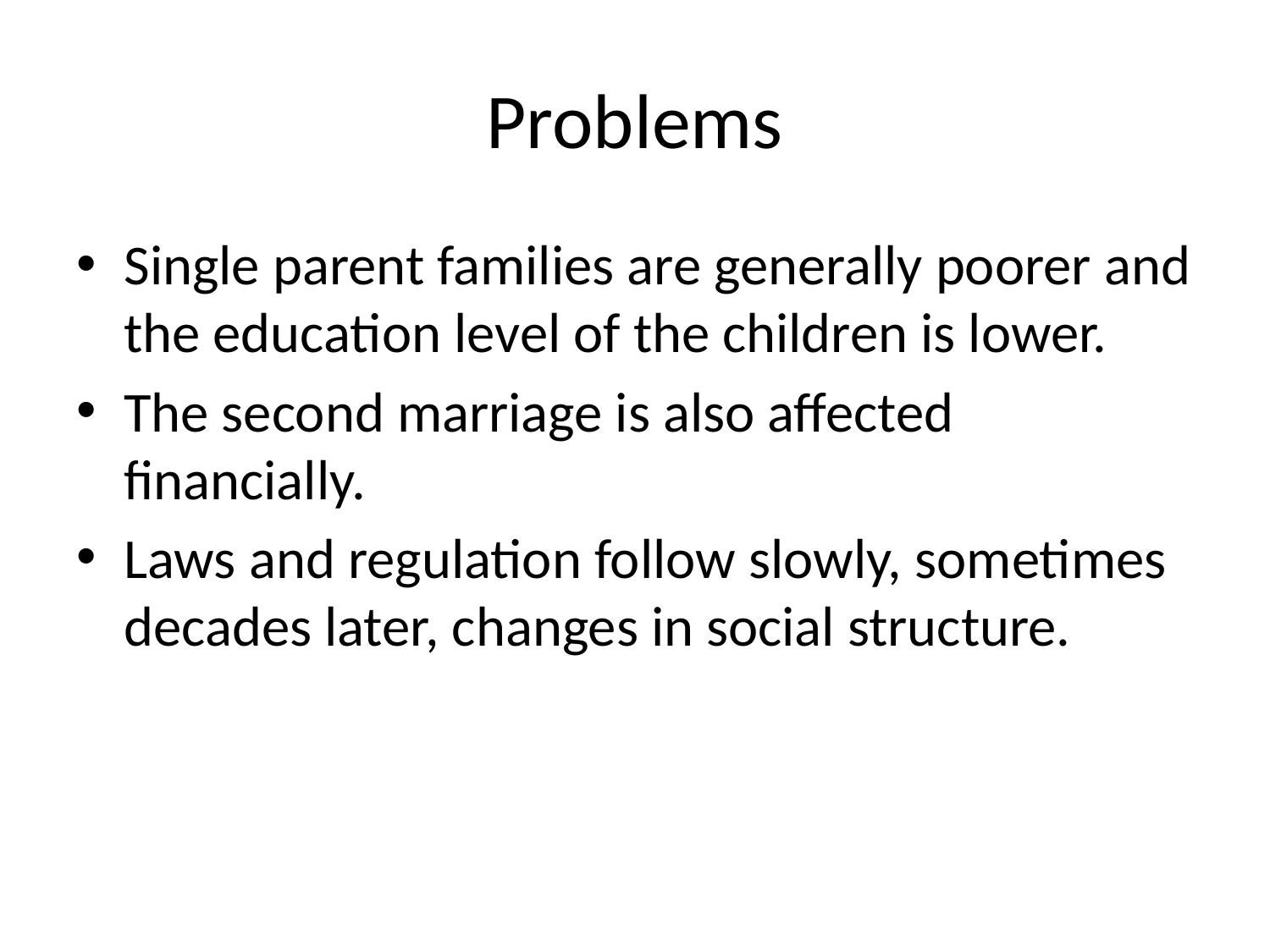

# Problems
Single parent families are generally poorer and the education level of the children is lower.
The second marriage is also affected financially.
Laws and regulation follow slowly, sometimes decades later, changes in social structure.